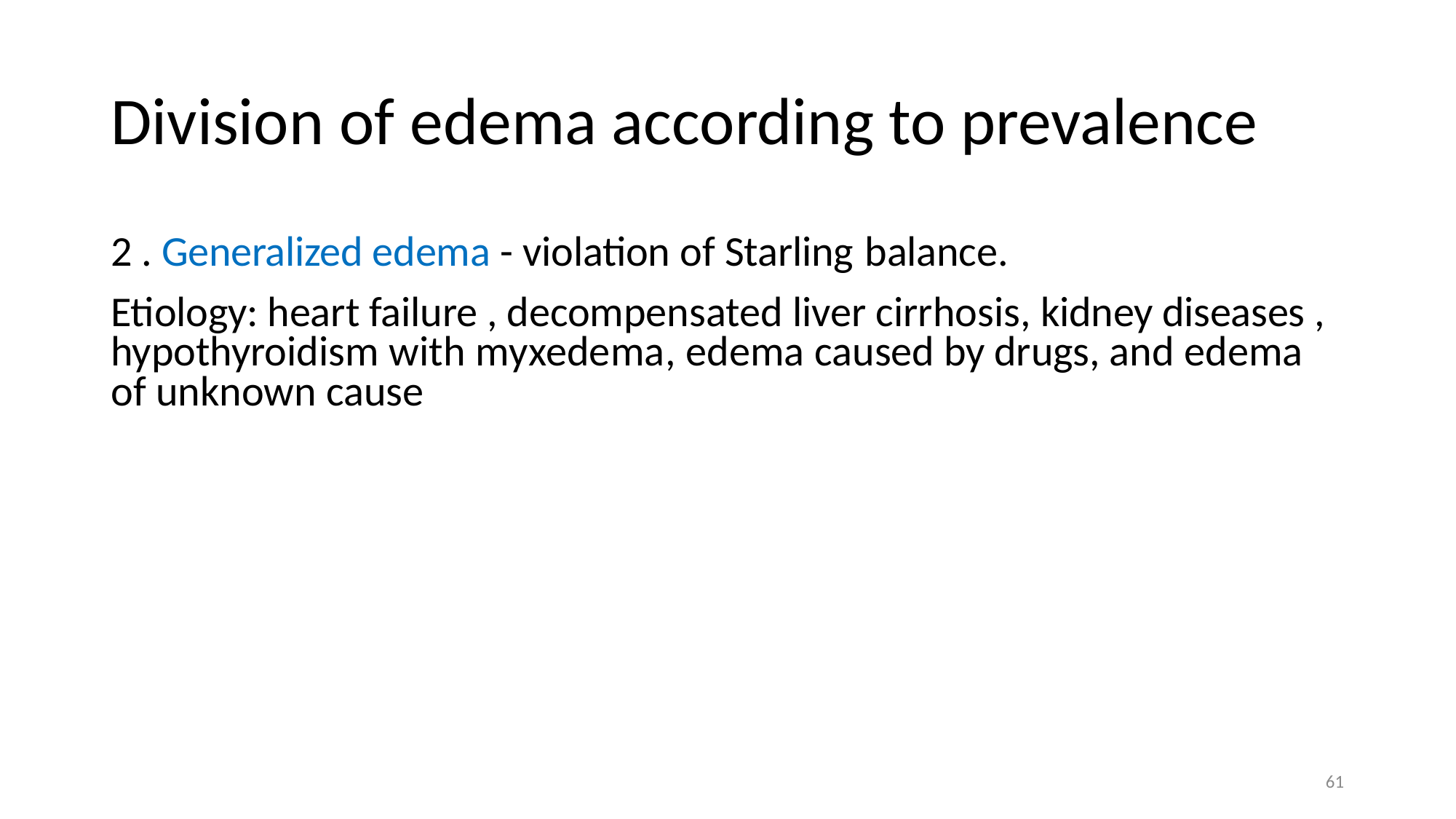

# Division of edema according to prevalence
2 . Generalized edema - violation of Starling balance.
Etiology: heart failure , decompensated liver cirrhosis, kidney diseases , hypothyroidism with myxedema, edema caused by drugs, and edema of unknown cause

61